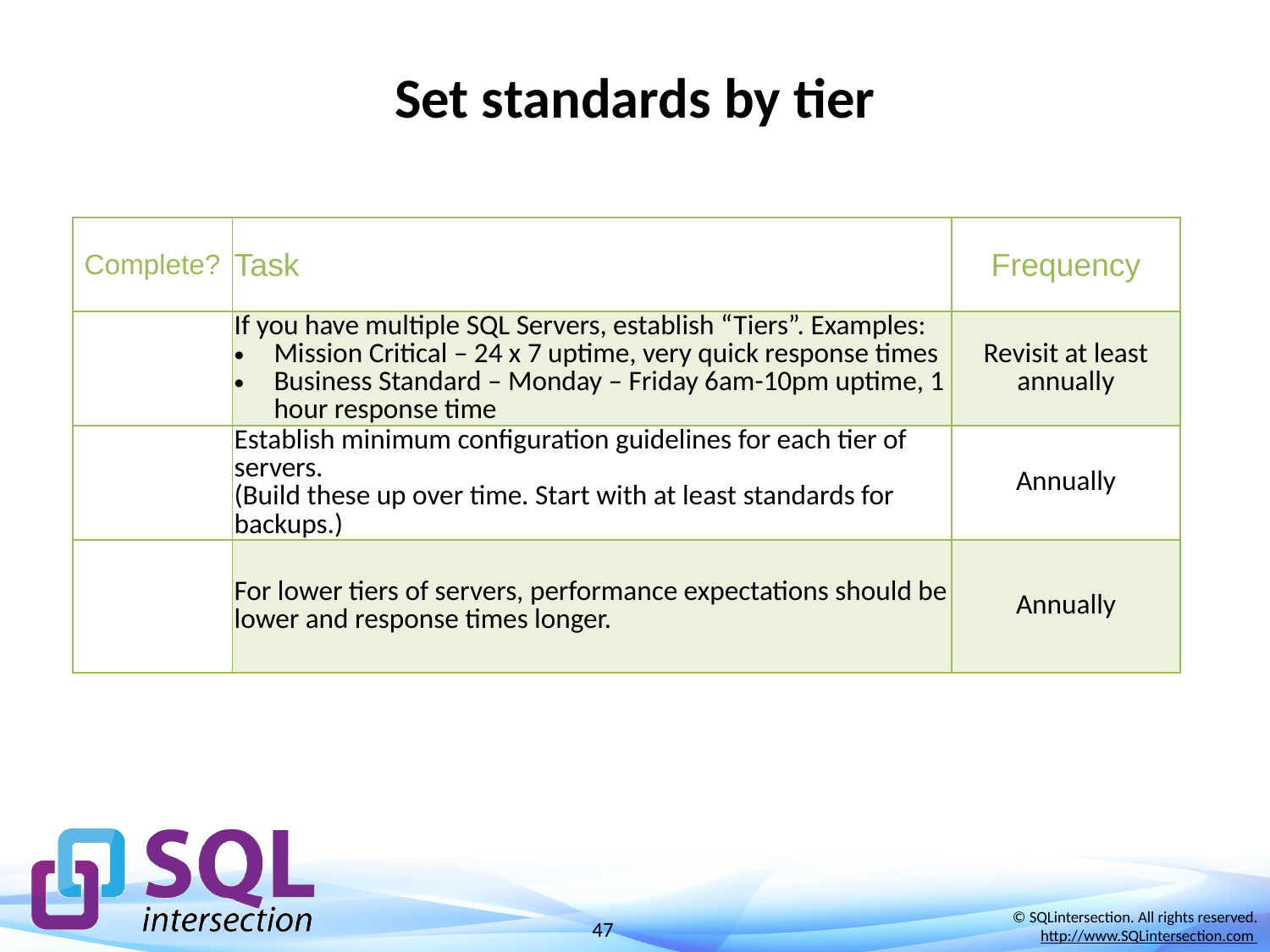

# Set standards by tier
| Complete? | Task | Frequency |
| --- | --- | --- |
|  | If you have multiple SQL Servers, establish “Tiers”. Examples: Mission Critical – 24 x 7 uptime, very quick response times Business Standard – Monday – Friday 6am-10pm uptime, 1 hour response time | Revisit at least annually |
|  | Establish minimum configuration guidelines for each tier of servers. (Build these up over time. Start with at least standards for backups.) | Annually |
|  | For lower tiers of servers, performance expectations should be lower and response times longer. | Annually |